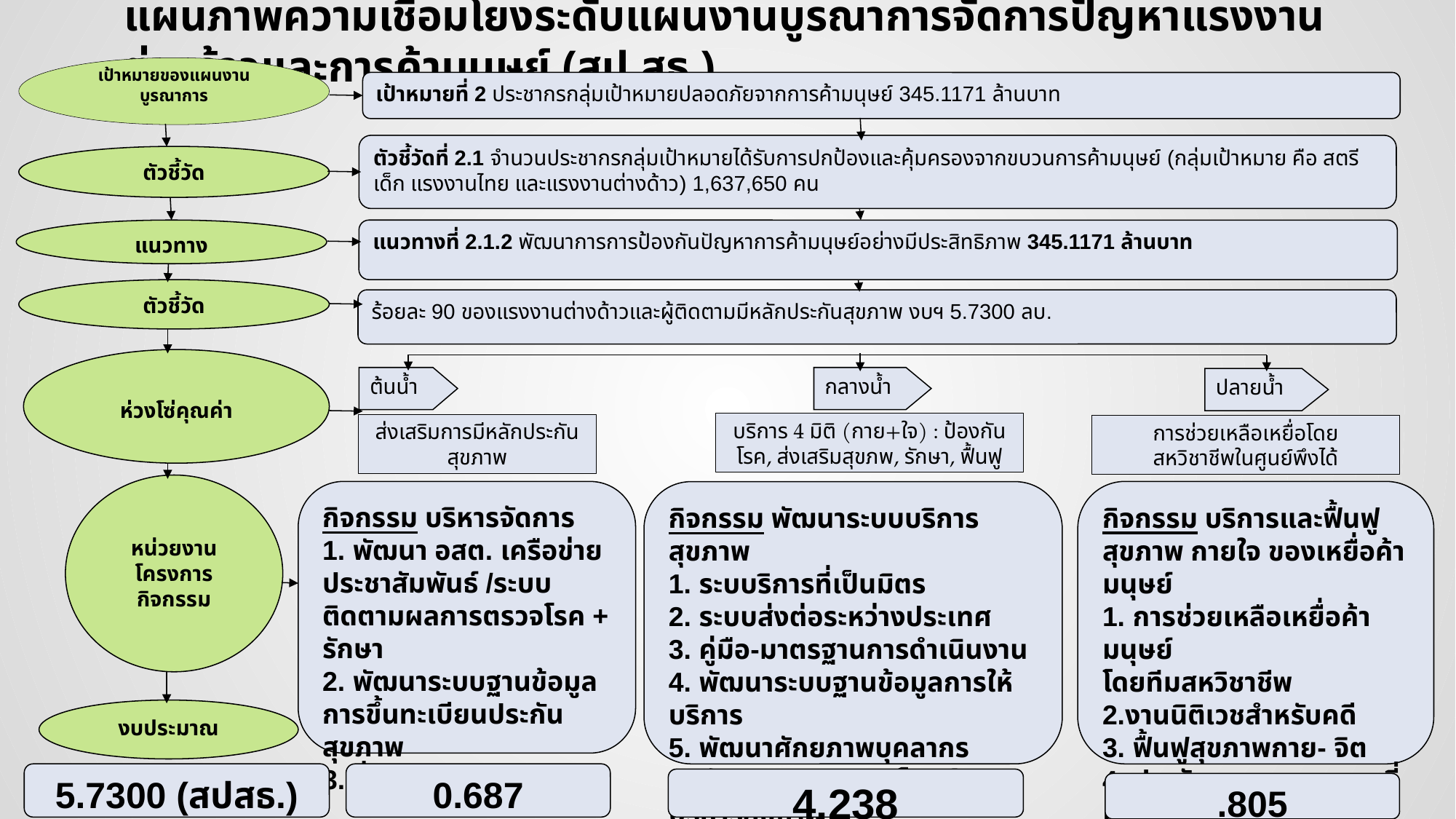

แผนภาพความเชื่อมโยงระดับแผนงานบูรณาการจัดการปัญหาแรงงานต่างด้าวและการค้ามนุษย์ (สป.สธ.)

เป้าหมายของแผนงาน
บูรณาการ

เป้าหมายที่ 2 ประชากรกลุ่มเป้าหมายปลอดภัยจากการค้ามนุษย์ 345.1171 ล้านบาท
ตัวชี้วัดที่ 2.1 จำนวนประชากรกลุ่มเป้าหมายได้รับการปกป้องและคุ้มครองจากขบวนการค้ามนุษย์ (กลุ่มเป้าหมาย คือ สตรี เด็ก แรงงานไทย และแรงงานต่างด้าว) 1,637,650 คน
ตัวชี้วัด
แนวทาง
แนวทางที่ 2.1.2 พัฒนาการการป้องกันปัญหาการค้ามนุษย์อย่างมีประสิทธิภาพ 345.1171 ล้านบาท
ตัวชี้วัด
ร้อยละ 90 ของแรงงานต่างด้าวและผู้ติดตามมีหลักประกันสุขภาพ งบฯ 5.7300 ลบ.

ห่วงโซ่คุณค่า
กลางน้ำ
ต้นน้ำ
ปลายน้ำ
บริการ 4 มิติ (กาย+ใจ) : ป้องกันโรค, ส่งเสริมสุขภพ, รักษา, ฟื้นฟู
ส่งเสริมการมีหลักประกันสุขภาพ
 การช่วยเหลือเหยื่อโดย
สหวิชาชีพในศูนย์พึงได้

หน่วยงาน
โครงการ
กิจกรรม
กิจกรรม บริการและฟื้นฟูสุขภาพ กายใจ ของเหยื่อค้ามนุษย์
1. การช่วยเหลือเหยื่อค้ามนุษย์
โดยทีมสหวิชาชีพ
2.งานนิติเวชสำหรับคดี
3. ฟื้นฟูสุขภาพกาย- จิต
4. ประกันสุขภาพแรงงานที่เป็น
เหยื่อค้ามนุษย์
กิจกรรม บริหารจัดการ
1. พัฒนา อสต. เครือข่ายประชาสัมพันธ์ /ระบบติดตามผลการตรวจโรค + รักษา
2. พัฒนาระบบฐานข้อมูลการขึ้นทะเบียนประกันสุขภาพ
3. สื่อประชาสัมพันธ์
กิจกรรม พัฒนาระบบบริการสุขภาพ
1. ระบบริการที่เป็นมิตร
2. ระบบส่งต่อระหว่างประเทศ
3. คู่มือ-มาตรฐานการดำเนินงาน
4. พัฒนาระบบฐานข้อมูลการให้บริการ
5. พัฒนาศักยภาพบุคลากร
6. พัฒนาชุดสิทธิประโยชน์การบริการสุขภาพ
7. การติดตามและประเมินผล
งบประมาณ
0.687
5.7300 (สปสธ.)

4.238
.805